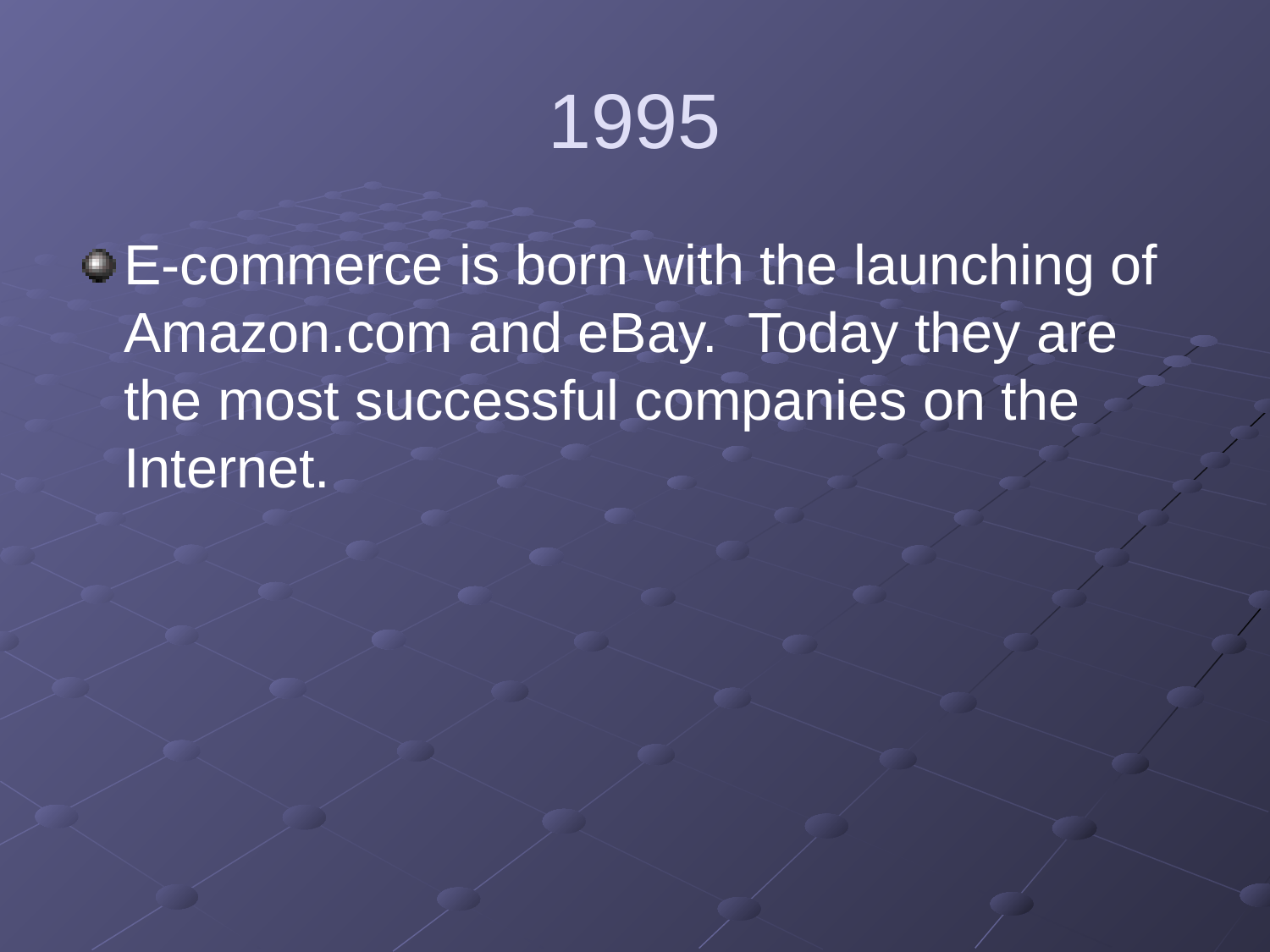

# 1995
E-commerce is born with the launching of Amazon.com and eBay.  Today they are the most successful companies on the Internet.